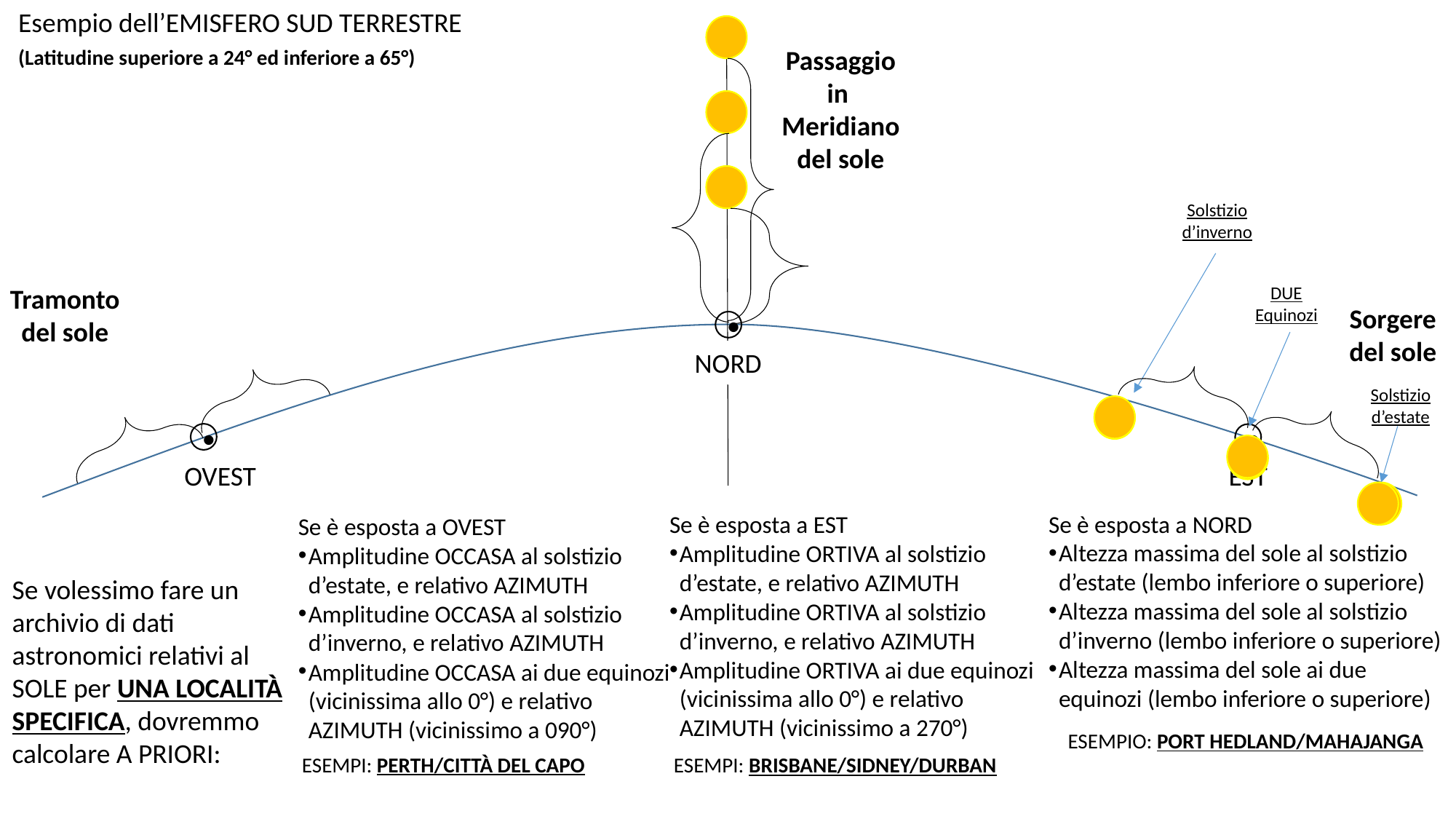

Esempio dell’EMISFERO SUD TERRESTRE
(Latitudine superiore a 24° ed inferiore a 65°)

Passaggio
in
Meridiano
del sole

Solstizio d’inverno

DUE Equinozi
Tramonto
del sole
Sorgere
del sole
•

NORD

Solstizio d’estate

•
•

OVEST
EST

Se è esposta a NORD
Altezza massima del sole al solstizio d’estate (lembo inferiore o superiore)
Altezza massima del sole al solstizio d’inverno (lembo inferiore o superiore)
Altezza massima del sole ai due equinozi (lembo inferiore o superiore)

Se è esposta a EST
Amplitudine ORTIVA al solstizio d’estate, e relativo AZIMUTH
Amplitudine ORTIVA al solstizio d’inverno, e relativo AZIMUTH
Amplitudine ORTIVA ai due equinozi (vicinissima allo 0°) e relativo AZIMUTH (vicinissimo a 270°)
Se è esposta a OVEST
Amplitudine OCCASA al solstizio d’estate, e relativo AZIMUTH
Amplitudine OCCASA al solstizio d’inverno, e relativo AZIMUTH
Amplitudine OCCASA ai due equinozi (vicinissima allo 0°) e relativo AZIMUTH (vicinissimo a 090°)
Se volessimo fare un archivio di dati astronomici relativi al SOLE per UNA LOCALITÀ SPECIFICA, dovremmo calcolare A PRIORI:
ESEMPIO: PORT HEDLAND/MAHAJANGA
ESEMPI: PERTH/CITTÀ DEL CAPO
ESEMPI: BRISBANE/SIDNEY/DURBAN